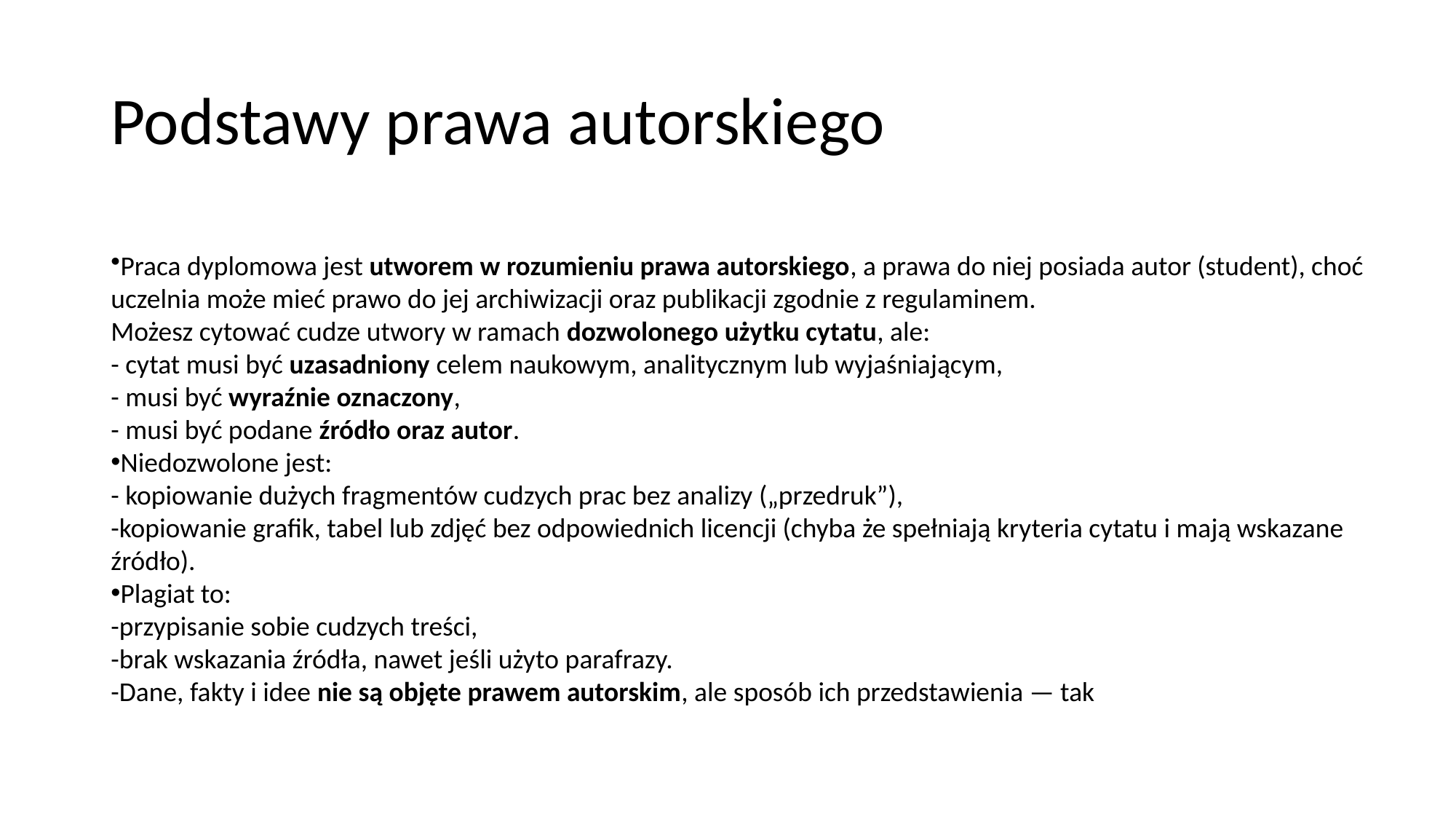

# Podstawy prawa autorskiego
Praca dyplomowa jest utworem w rozumieniu prawa autorskiego, a prawa do niej posiada autor (student), choć uczelnia może mieć prawo do jej archiwizacji oraz publikacji zgodnie z regulaminem.
Możesz cytować cudze utwory w ramach dozwolonego użytku cytatu, ale:
- cytat musi być uzasadniony celem naukowym, analitycznym lub wyjaśniającym,
- musi być wyraźnie oznaczony,
- musi być podane źródło oraz autor.
Niedozwolone jest:
- kopiowanie dużych fragmentów cudzych prac bez analizy („przedruk”),
-kopiowanie grafik, tabel lub zdjęć bez odpowiednich licencji (chyba że spełniają kryteria cytatu i mają wskazane źródło).
Plagiat to:
-przypisanie sobie cudzych treści,
-brak wskazania źródła, nawet jeśli użyto parafrazy.
-Dane, fakty i idee nie są objęte prawem autorskim, ale sposób ich przedstawienia — tak